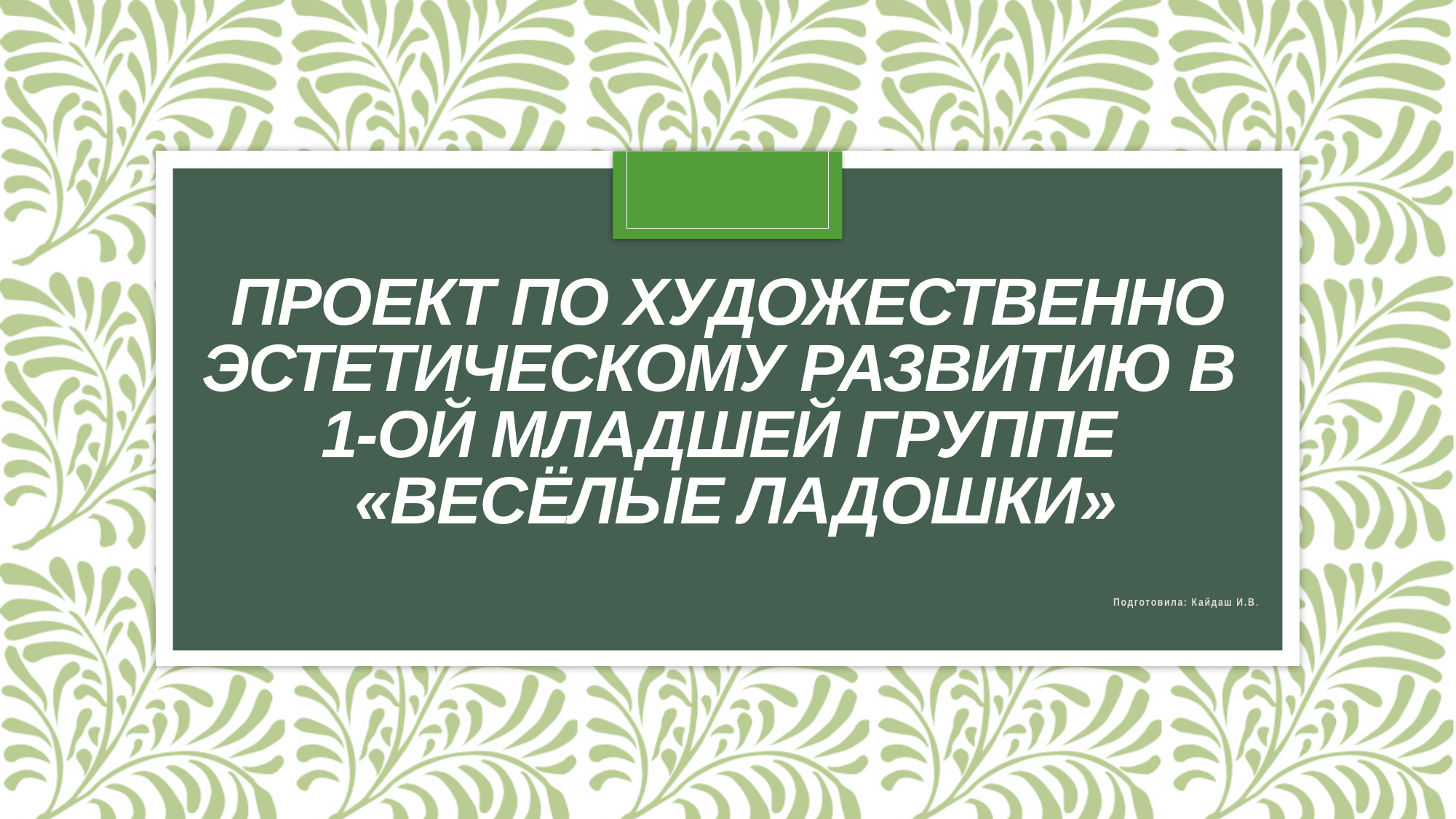

# Проект по художественно эстетическому развитию в 1-ой младшей группе «Весёлые ладошки»

Подготовила: Кайдаш И.В.